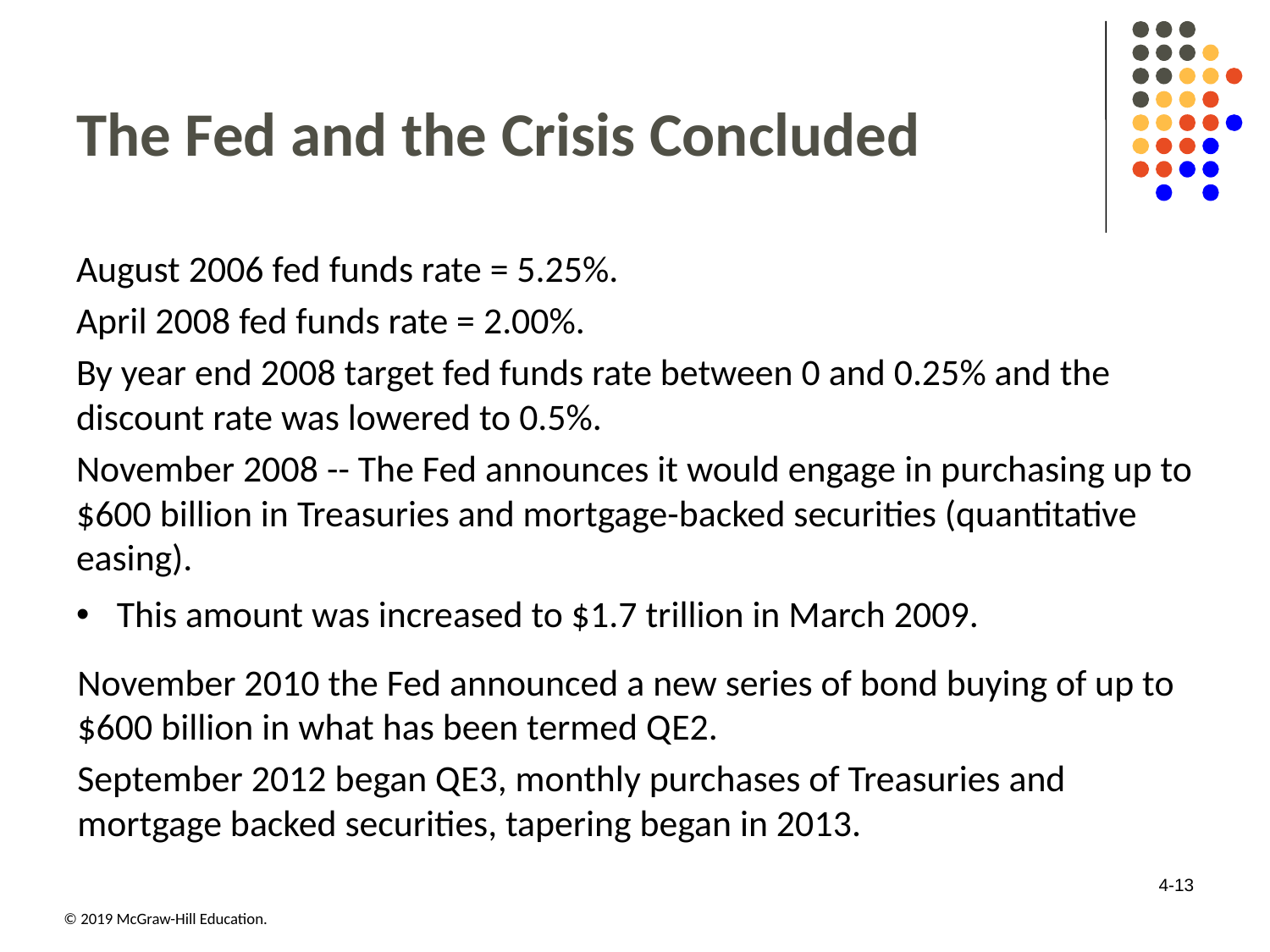

# The Fed and the Crisis Concluded
August 2006 fed funds rate = 5.25%.
April 2008 fed funds rate = 2.00%.
By year end 2008 target fed funds rate between 0 and 0.25% and the discount rate was lowered to 0.5%.
November 2008 -- The Fed announces it would engage in purchasing up to $600 billion in Treasuries and mortgage-backed securities (quantitative easing).
This amount was increased to $1.7 trillion in March 2009.
November 2010 the Fed announced a new series of bond buying of up to $600 billion in what has been termed Q E2.
September 2012 began Q E3, monthly purchases of Treasuries and mortgage backed securities, tapering began in 2013.
4-13